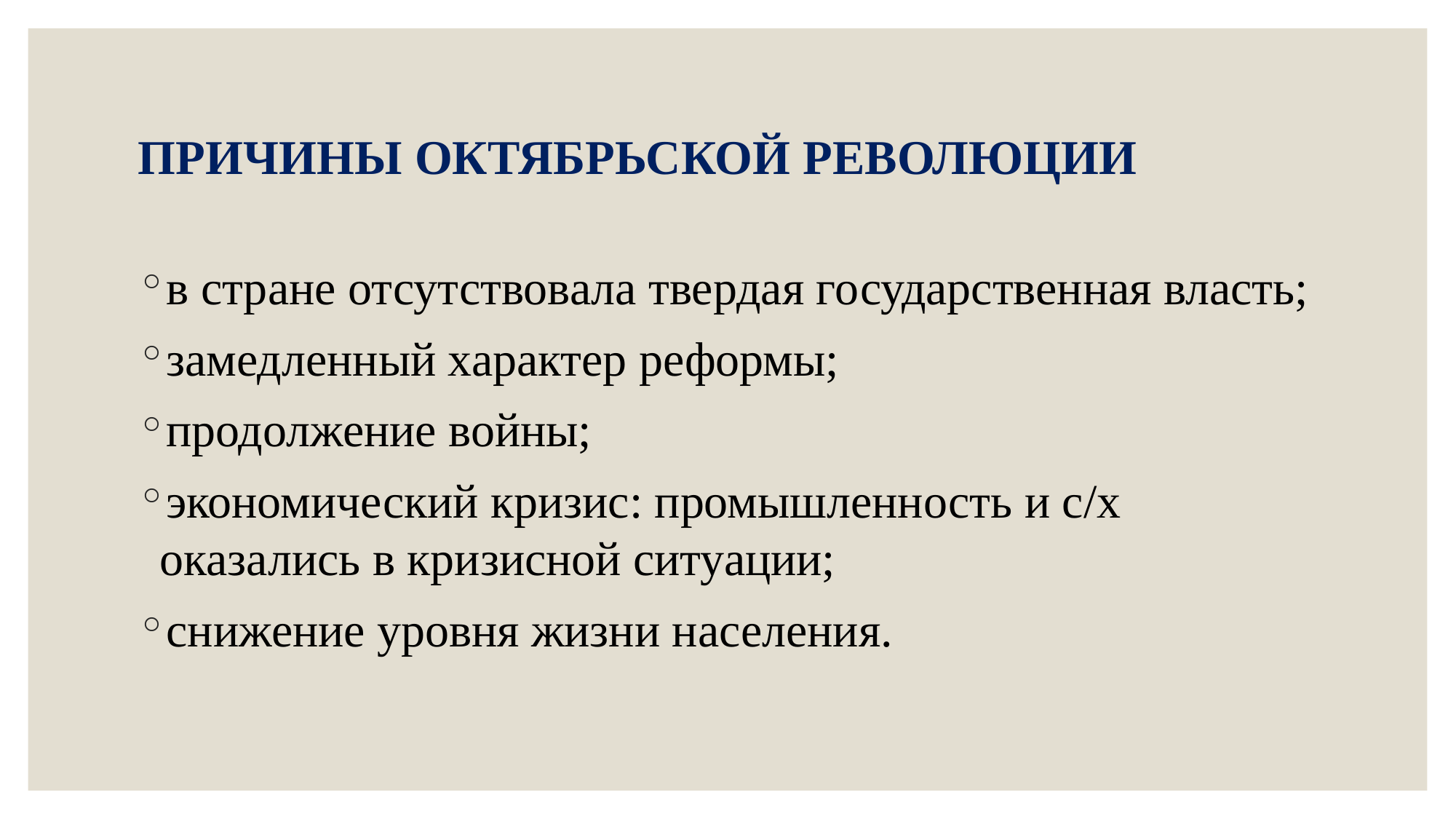

# ПРИЧИНЫ ОКТЯБРЬСКОЙ РЕВОЛЮЦИИ
в стране отсутствовала твердая государственная власть;
замедленный характер реформы;
продолжение войны;
экономический кризис: промышленность и с/х оказались в кризисной ситуации;
снижение уровня жизни населения.